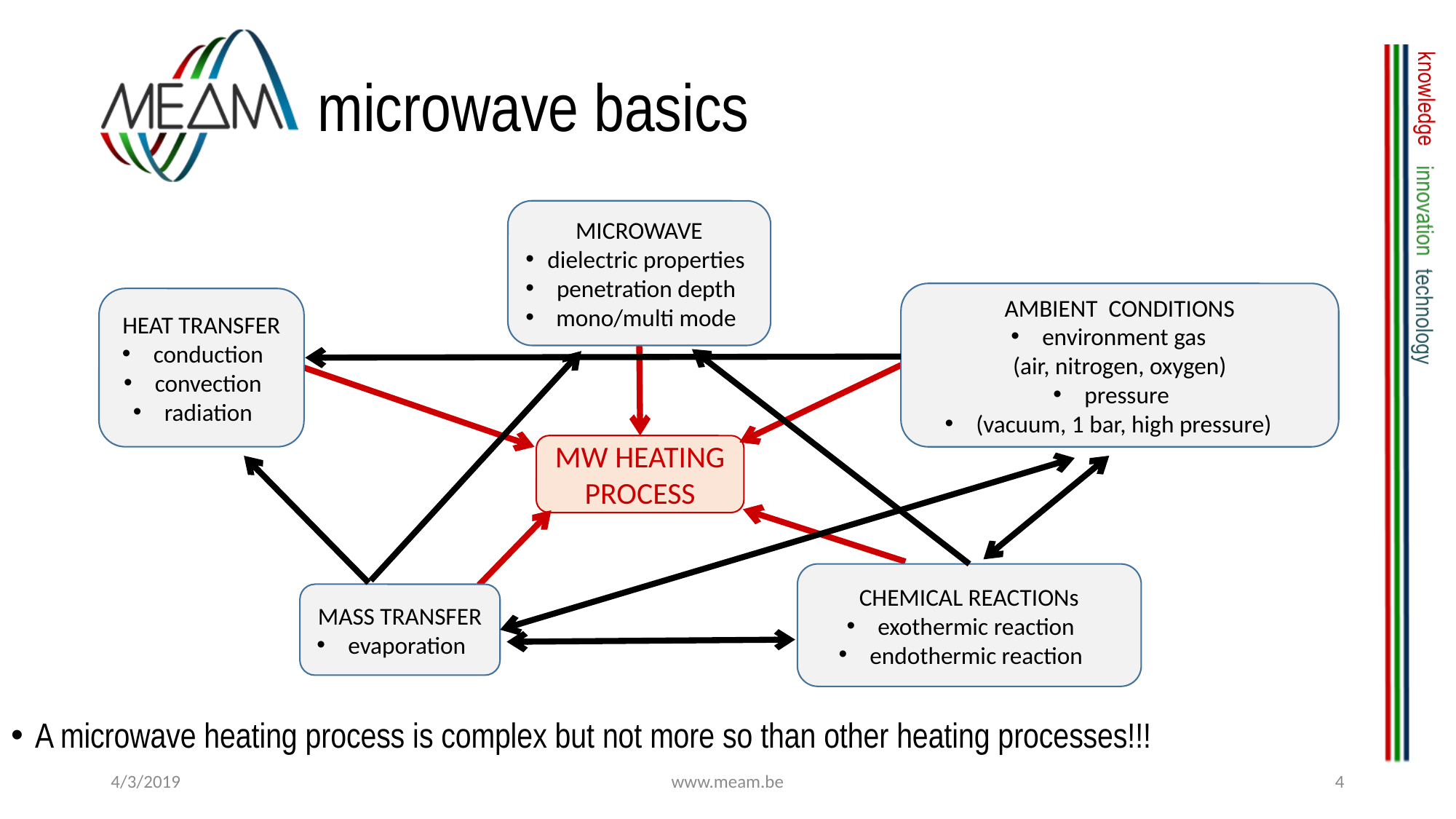

# microwave basics
MICROWAVE
 dielectric properties
 penetration depth
 mono/multi mode
AMBIENT  CONDITIONS
 environment gas
(air, nitrogen, oxygen)
 pressure
 (vacuum, 1 bar, high pressure)

HEAT TRANSFER
 conduction
 convection
 radiation

MW HEATING PROCESS

CHEMICAL REACTIONs
 exothermic reaction
 endothermic reaction

MASS TRANSFER
 evaporation
A microwave heating process is complex but not more so than other heating processes!!!
4/3/2019
www.meam.be
4